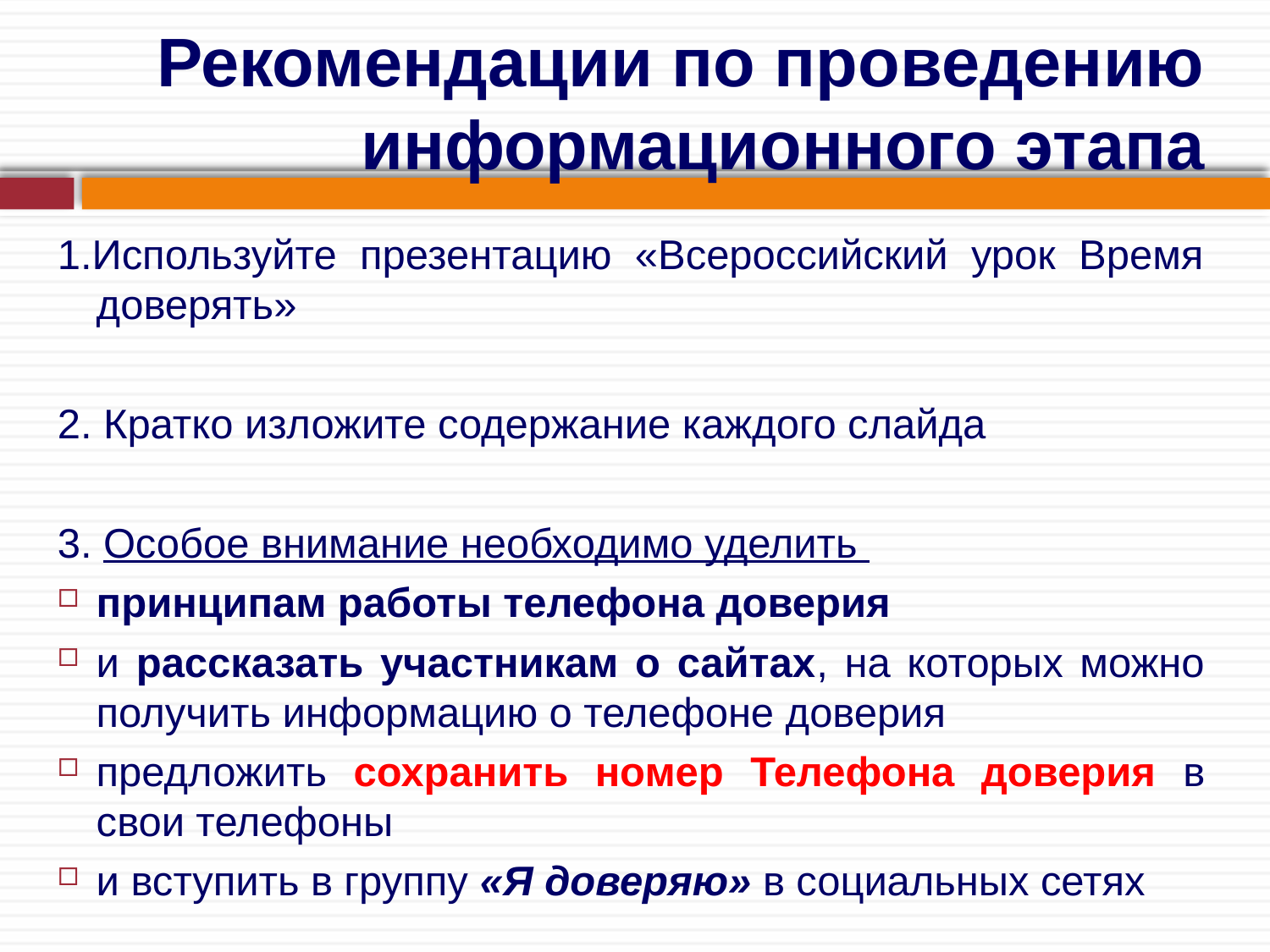

# Рекомендации по проведению информационного этапа
1.Используйте презентацию «Всероссийский урок Время доверять»

2. Кратко изложите содержание каждого слайда

3. Особое внимание необходимо уделить
принципам работы телефона доверия
и рассказать участникам о сайтах, на которых можно получить информацию о телефоне доверия
предложить сохранить номер Телефона доверия в свои телефоны
и вступить в группу «Я доверяю» в социальных сетях